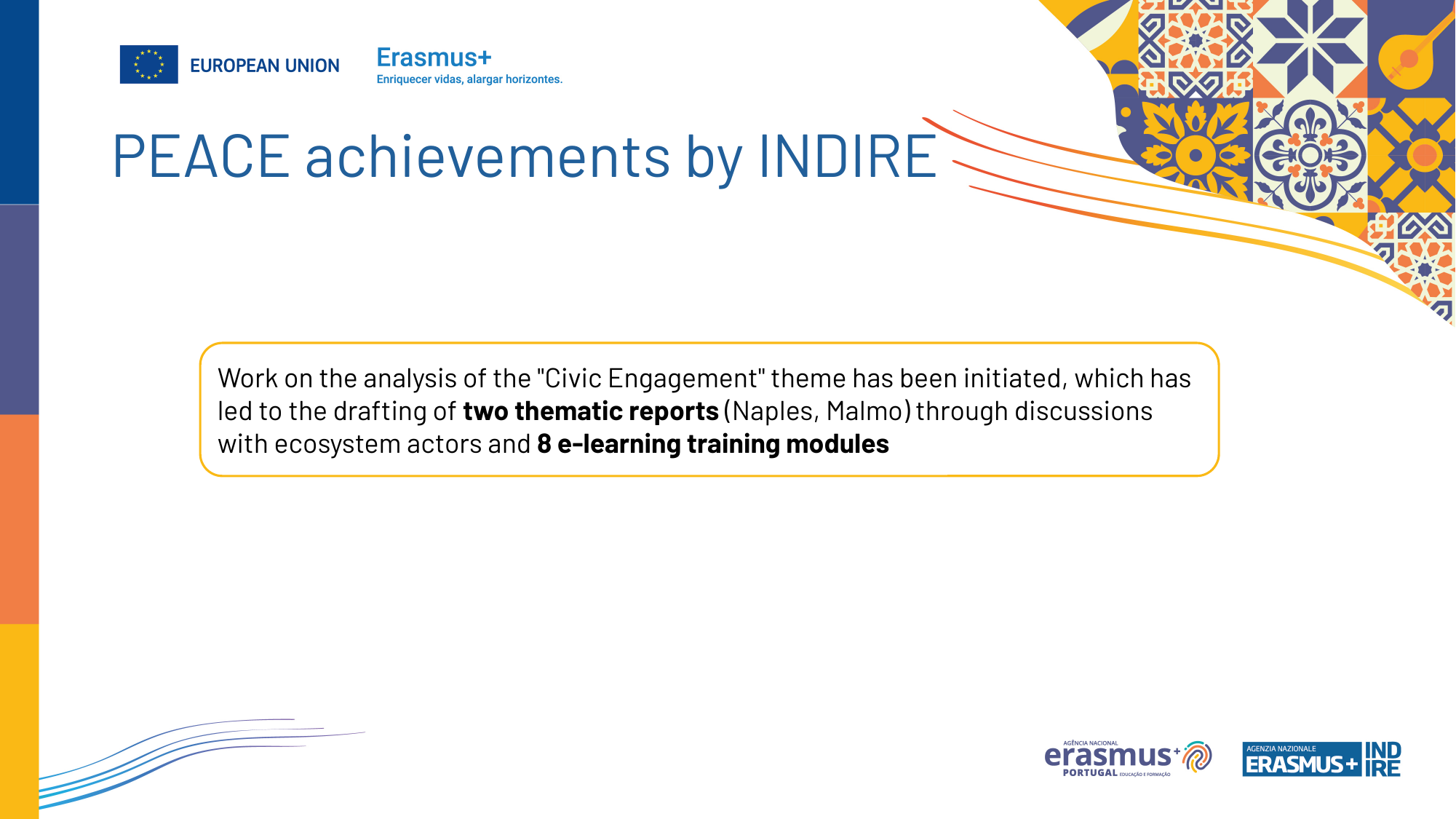

# PEACE achievements by INDIRE
Work on the analysis of the "Civic Engagement" theme has been initiated, which has led to the drafting of two thematic reports (Naples, Malmo) through discussions with ecosystem actors and 8 e-learning training modules